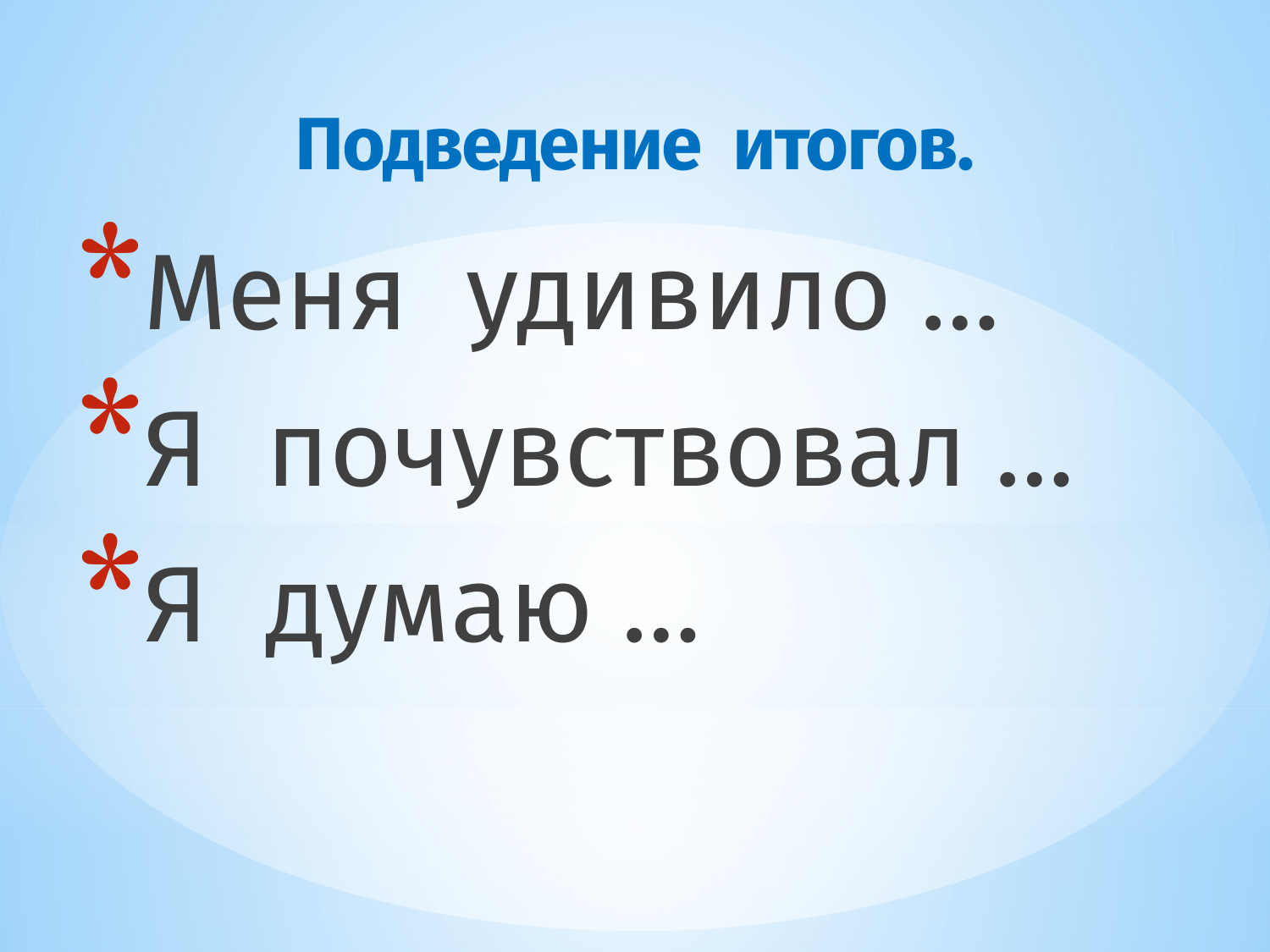

Подведение  итогов.
Меня  удивило …
Я  почувствовал …
Я  думаю …